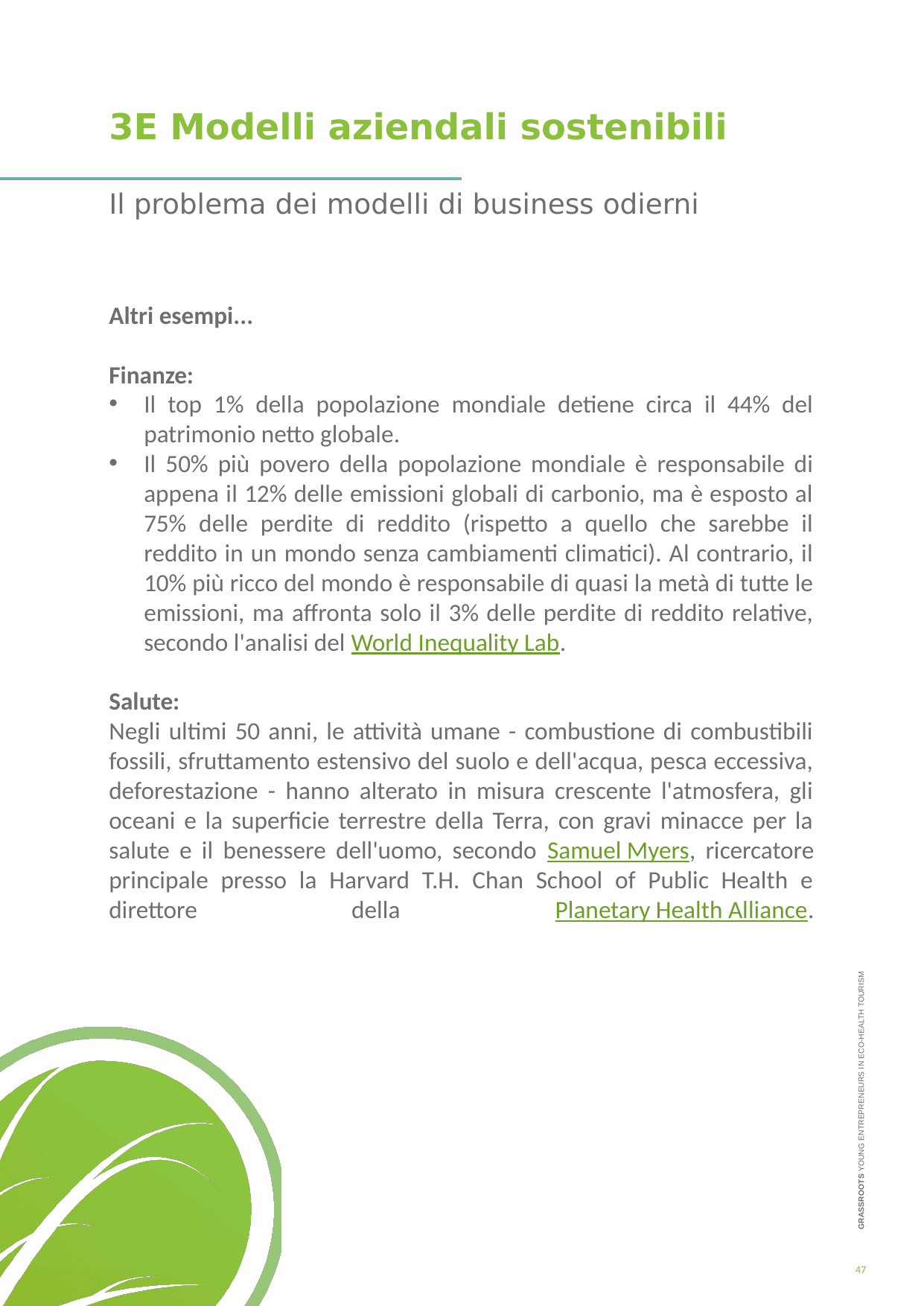

3E Modelli aziendali sostenibili
Il problema dei modelli di business odierni
Altri esempi...

Finanze:
Il top 1% della popolazione mondiale detiene circa il 44% del patrimonio netto globale.
Il 50% più povero della popolazione mondiale è responsabile di appena il 12% delle emissioni globali di carbonio, ma è esposto al 75% delle perdite di reddito (rispetto a quello che sarebbe il reddito in un mondo senza cambiamenti climatici). Al contrario, il 10% più ricco del mondo è responsabile di quasi la metà di tutte le emissioni, ma affronta solo il 3% delle perdite di reddito relative, secondo l'analisi del World Inequality Lab.

Salute:
Negli ultimi 50 anni, le attività umane - combustione di combustibili fossili, sfruttamento estensivo del suolo e dell'acqua, pesca eccessiva, deforestazione - hanno alterato in misura crescente l'atmosfera, gli oceani e la superficie terrestre della Terra, con gravi minacce per la salute e il benessere dell'uomo, secondo Samuel Myers, ricercatore principale presso la Harvard T.H. Chan School of Public Health e direttore della Planetary Health Alliance.

47